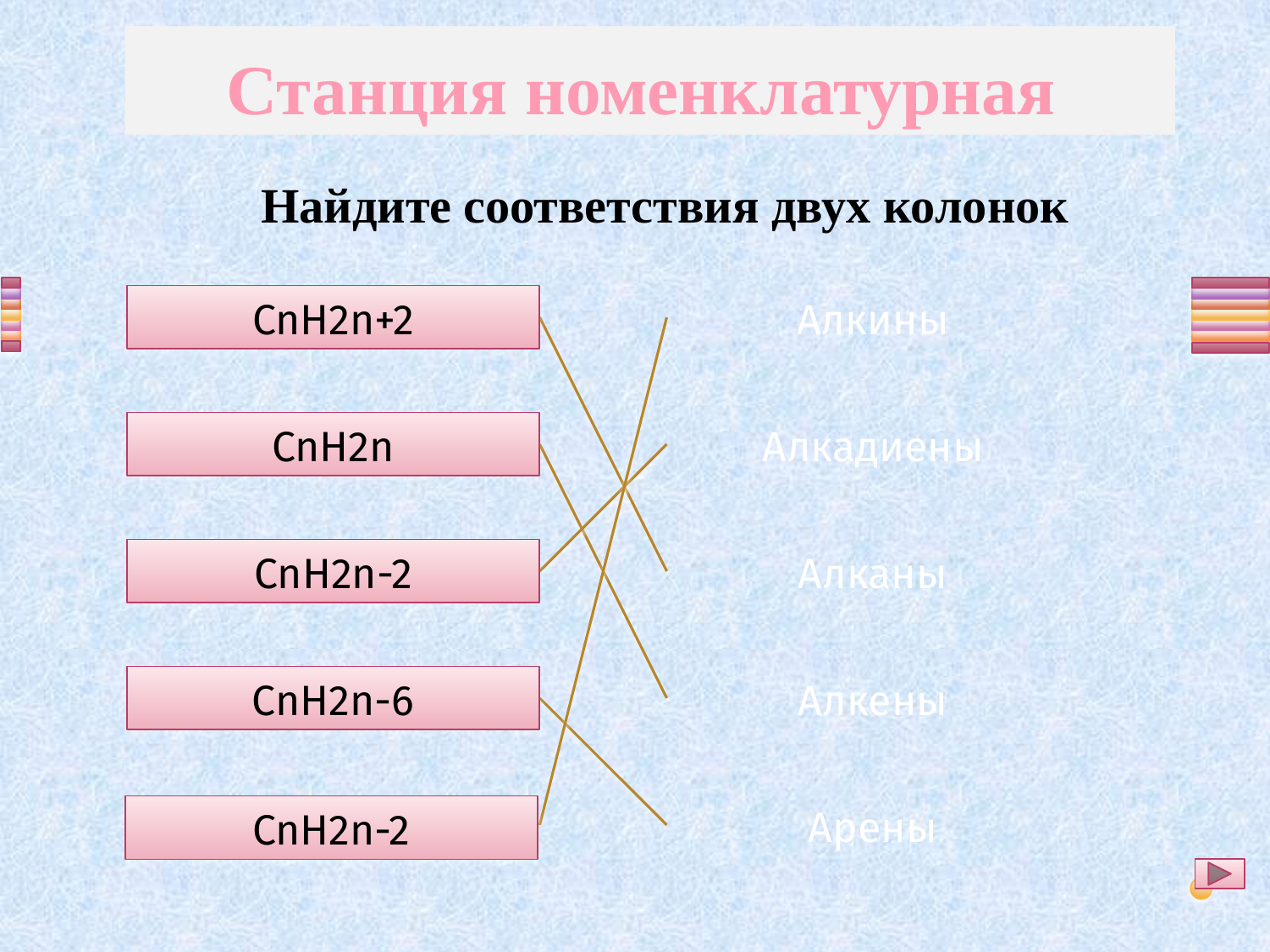

# Станция номенклатурная
Найдите соответствия двух колонок
CnH2n+2
Алкины
CnH2n
Алкадиены
CnH2n-2
Алканы
CnH2n-6
Алкены
Арены
CnH2n-2